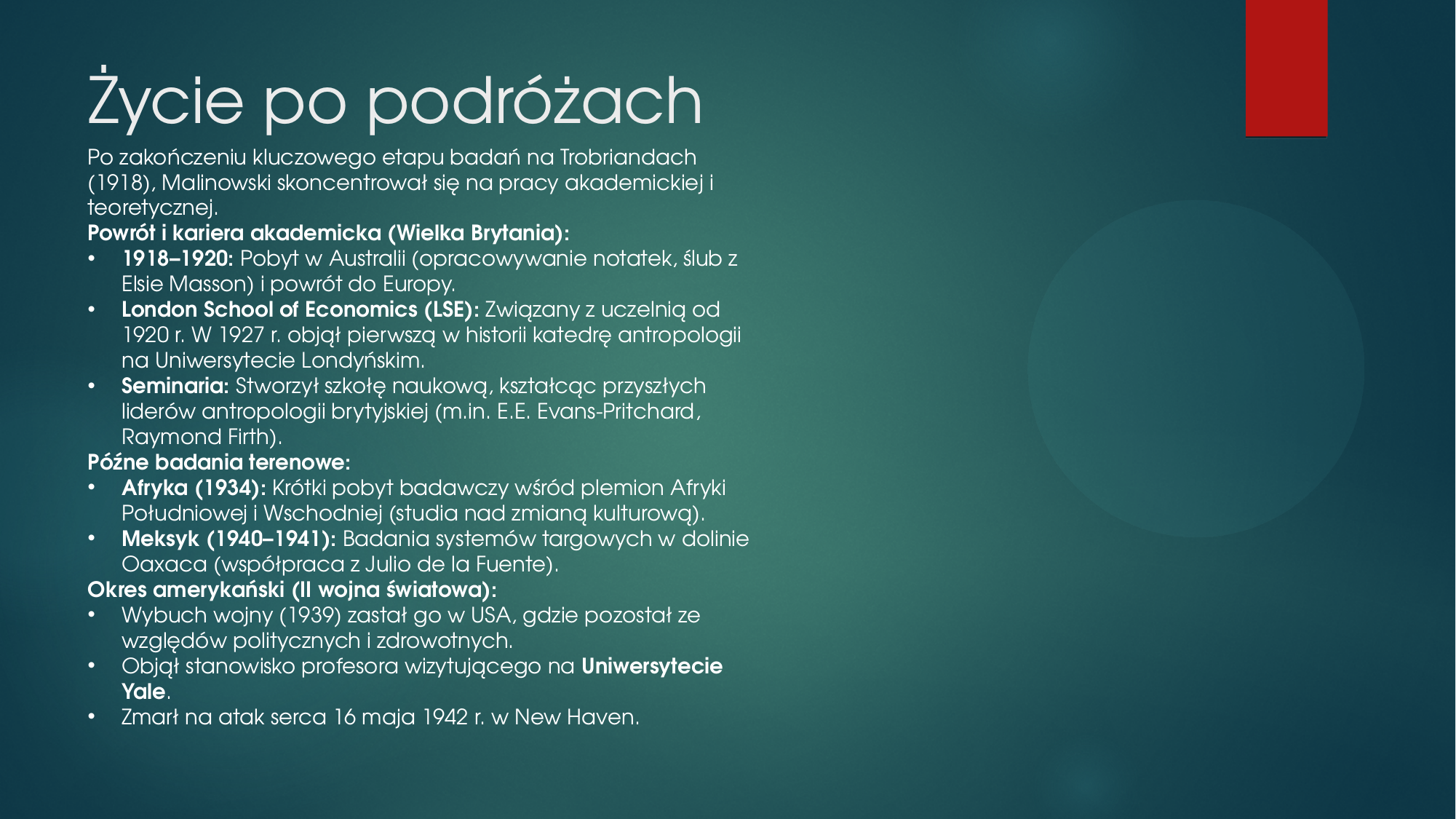

# Życie po podróżach
Po zakończeniu kluczowego etapu badań na Trobriandach (1918), Malinowski skoncentrował się na pracy akademickiej i teoretycznej.
Powrót i kariera akademicka (Wielka Brytania):
1918–1920: Pobyt w Australii (opracowywanie notatek, ślub z Elsie Masson) i powrót do Europy.
London School of Economics (LSE): Związany z uczelnią od 1920 r. W 1927 r. objął pierwszą w historii katedrę antropologii na Uniwersytecie Londyńskim.
Seminaria: Stworzył szkołę naukową, kształcąc przyszłych liderów antropologii brytyjskiej (m.in. E.E. Evans-Pritchard, Raymond Firth).
Późne badania terenowe:
Afryka (1934): Krótki pobyt badawczy wśród plemion Afryki Południowej i Wschodniej (studia nad zmianą kulturową).
Meksyk (1940–1941): Badania systemów targowych w dolinie Oaxaca (współpraca z Julio de la Fuente).
Okres amerykański (II wojna światowa):
Wybuch wojny (1939) zastał go w USA, gdzie pozostał ze względów politycznych i zdrowotnych.
Objął stanowisko profesora wizytującego na Uniwersytecie Yale.
Zmarł na atak serca 16 maja 1942 r. w New Haven.